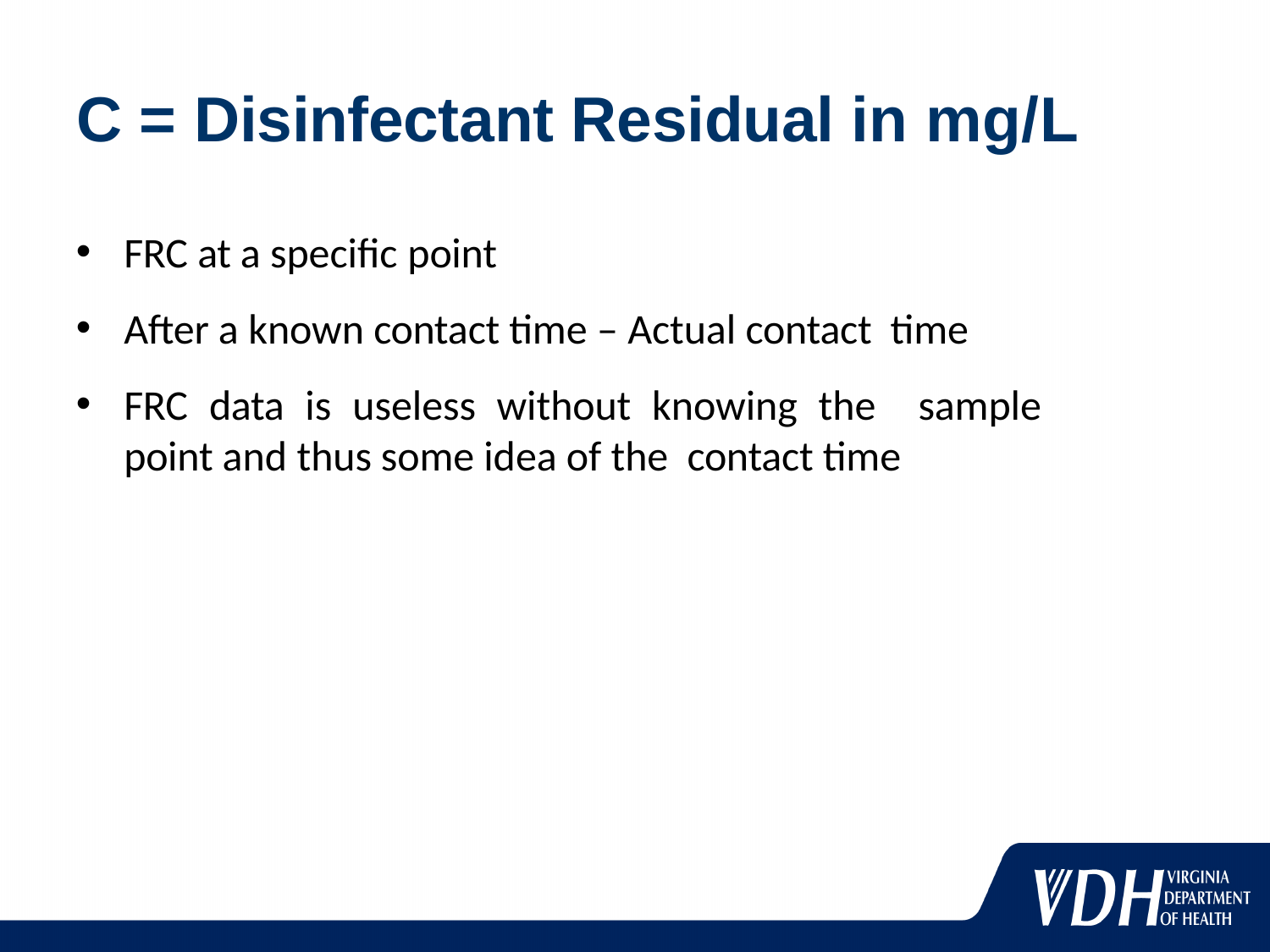

# C = Disinfectant Residual in mg/L
FRC at a specific point

After a known contact time – Actual contact  time

FRC data is useless without knowing the  sample point and thus some idea of the  contact time